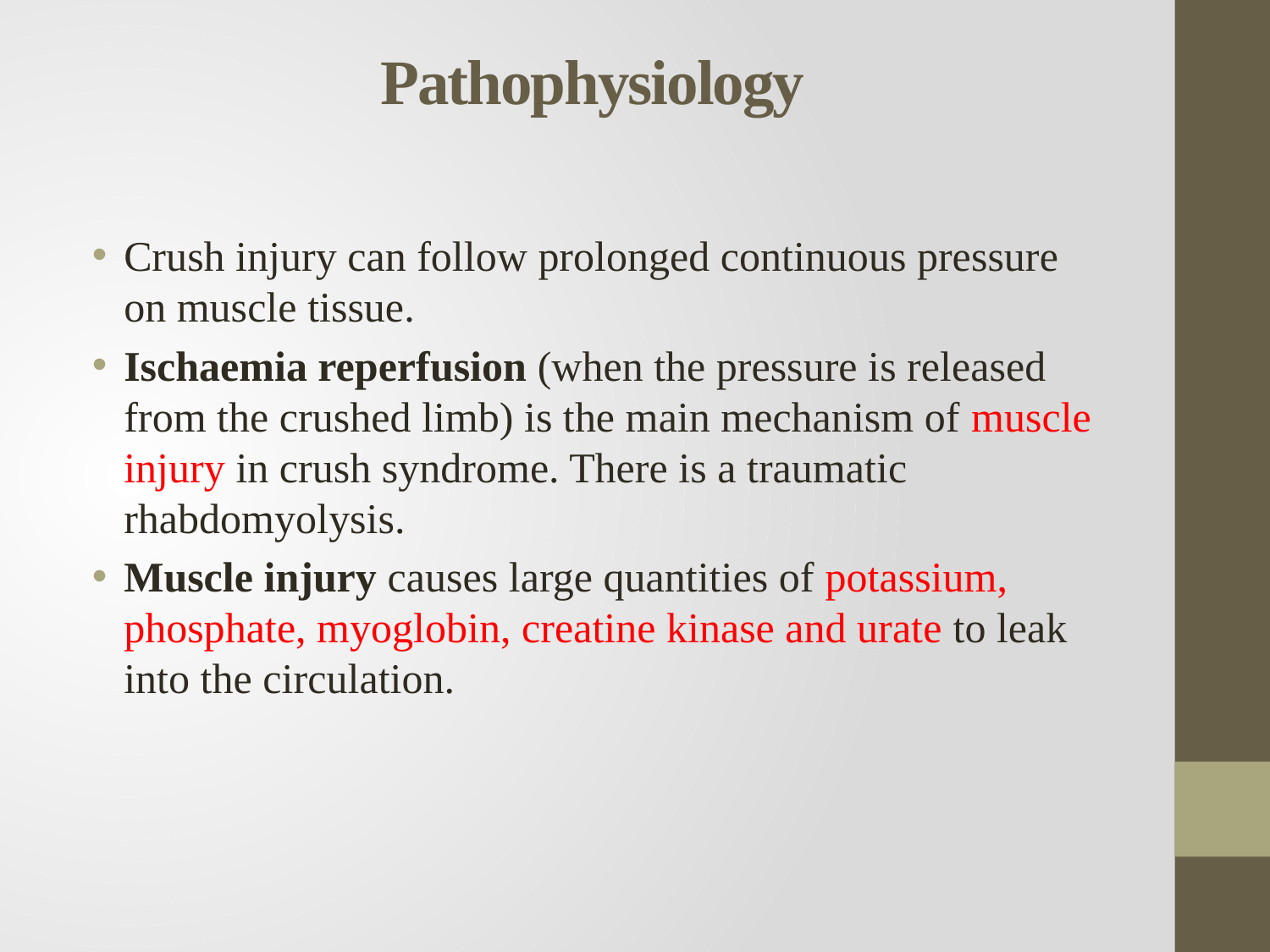

# Pathophysiology
Crush injury can follow prolonged continuous pressure on muscle tissue.
Ischaemia reperfusion (when the pressure is released from the crushed limb) is the main mechanism of muscle injury in crush syndrome. There is a traumatic rhabdomyolysis.
Muscle injury causes large quantities of potassium, phosphate, myoglobin, creatine kinase and urate to leak into the circulation.